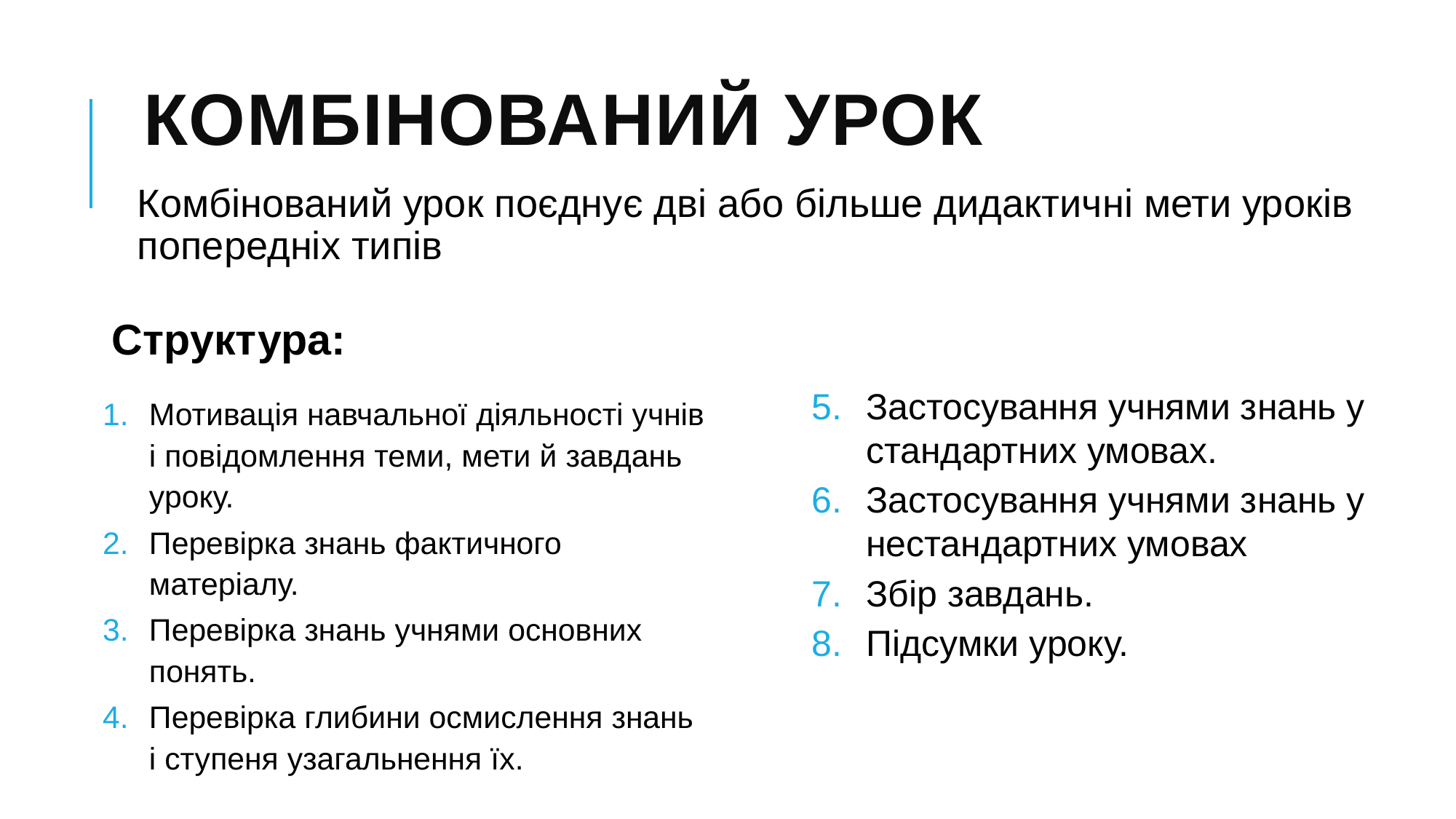

# Комбінований Урок
Комбінований урок поєднує дві або більше дидактичні мети уроків попередніх типів
Структура:

Мотивація навчальної діяльності учнів і повідомлення теми, мети й завдань уроку.
Перевірка знань фактичного матеріалу.
Перевірка знань учнями основних понять.
Перевірка глибини осмислення знань і ступеня узагальнення їх.
Застосування учнями знань у стандартних умовах.
Застосування учнями знань у нестандартних умовах
Збір завдань.
Підсумки уроку.